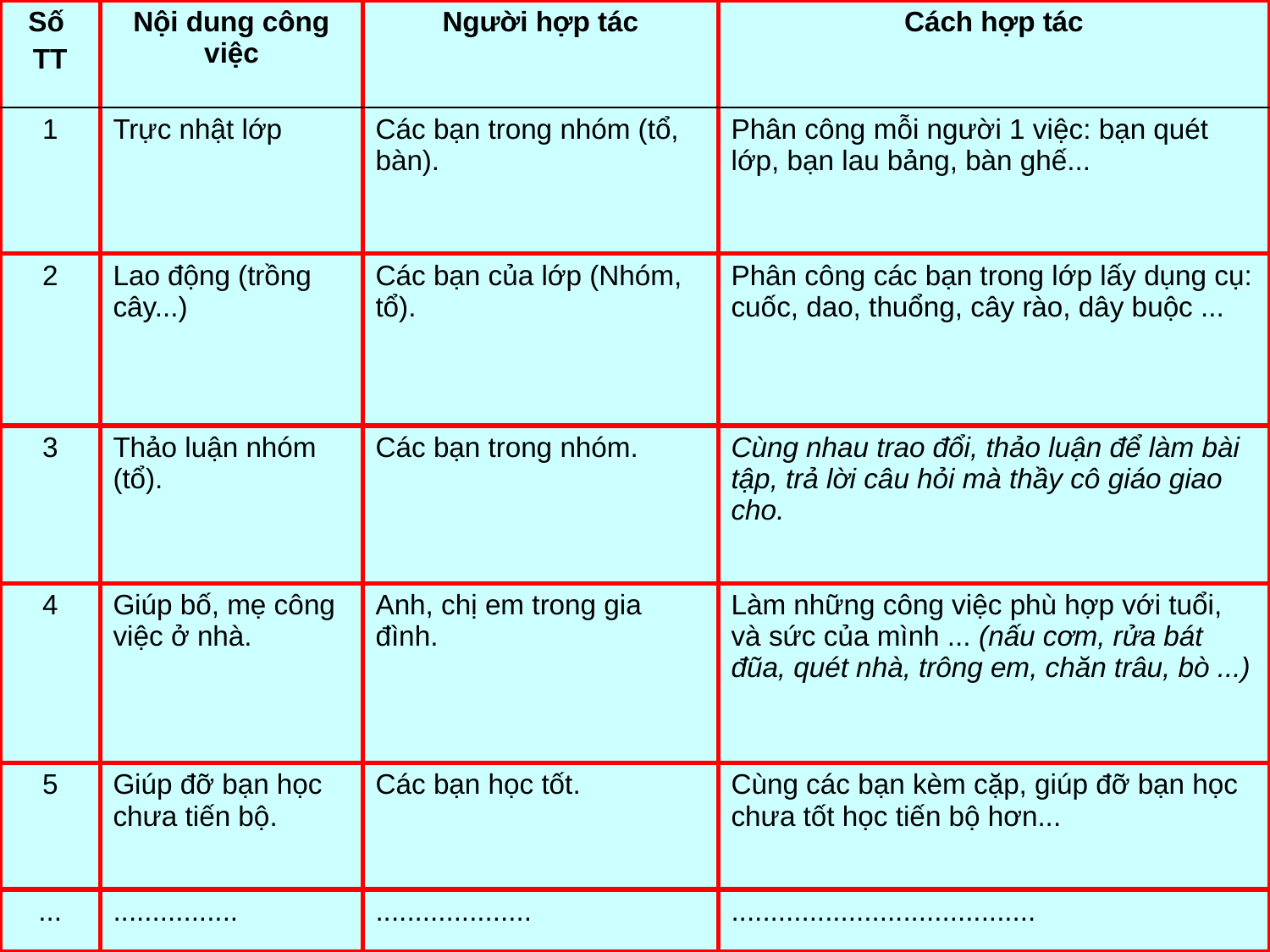

| Số TT | Nội dung công việc | Người hợp tác | Cách hợp tác |
| --- | --- | --- | --- |
| 1 | Trực nhật lớp | Các bạn trong nhóm (tổ, bàn). | Phân công mỗi người 1 việc: bạn quét lớp, bạn lau bảng, bàn ghế... |
| 2 | Lao động (trồng cây...) | Các bạn của lớp (Nhóm, tổ). | Phân công các bạn trong lớp lấy dụng cụ: cuốc, dao, thuổng, cây rào, dây buộc ... |
| 3 | Thảo luận nhóm (tổ). | Các bạn trong nhóm. | Cùng nhau trao đổi, thảo luận để làm bài tập, trả lời câu hỏi mà thầy cô giáo giao cho. |
| 4 | Giúp bố, mẹ công việc ở nhà. | Anh, chị em trong gia đình. | Làm những công việc phù hợp với tuổi, và sức của mình ... (nấu cơm, rửa bát đũa, quét nhà, trông em, chăn trâu, bò ...) |
| 5 | Giúp đỡ bạn học chưa tiến bộ. | Các bạn học tốt. | Cùng các bạn kèm cặp, giúp đỡ bạn học chưa tốt học tiến bộ hơn... |
| ... | ................ | .................... | ....................................... |